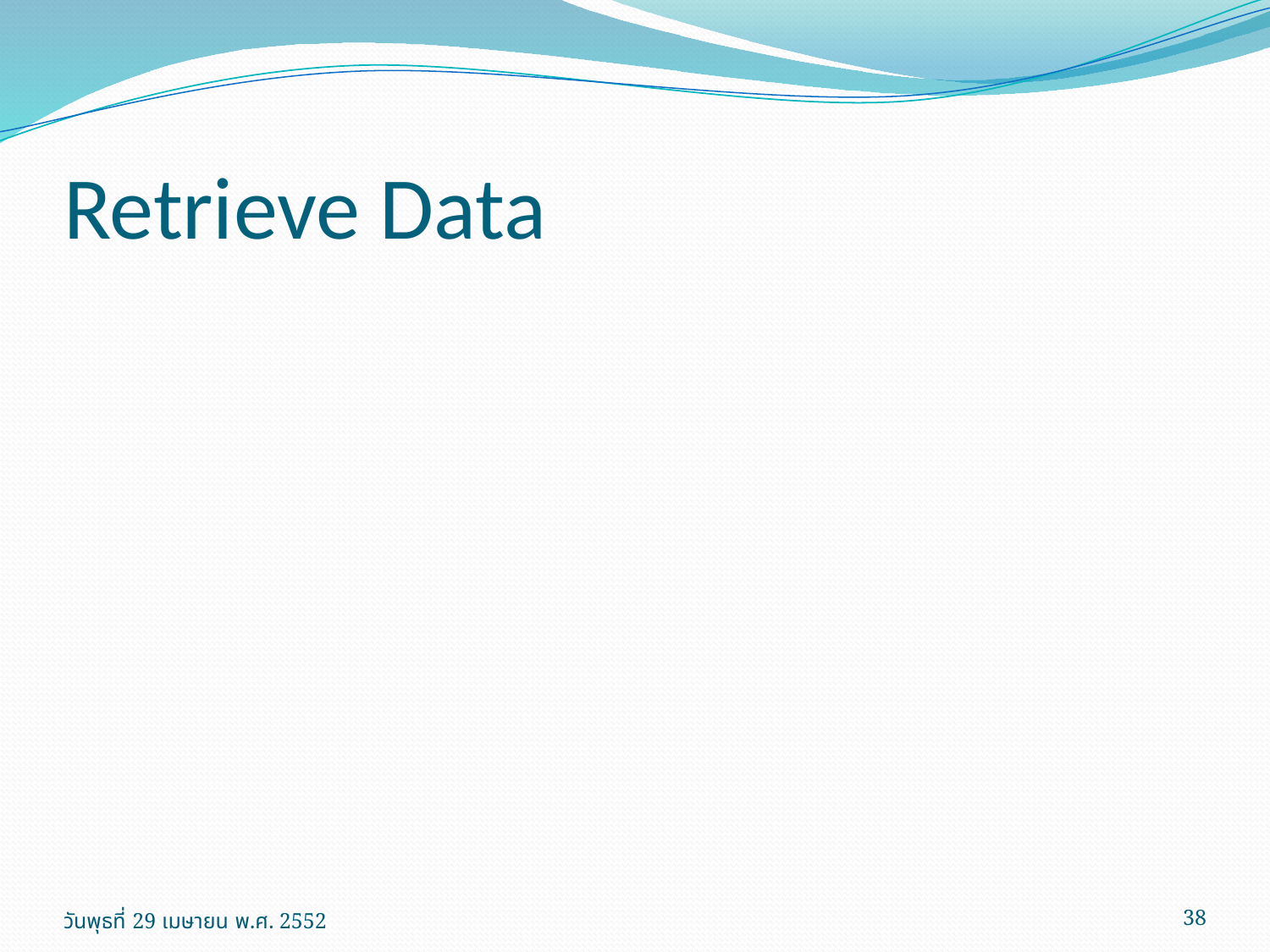

# Retrieve Data

วันพุธที่ 29 เมษายน พ.ศ. 2552
38